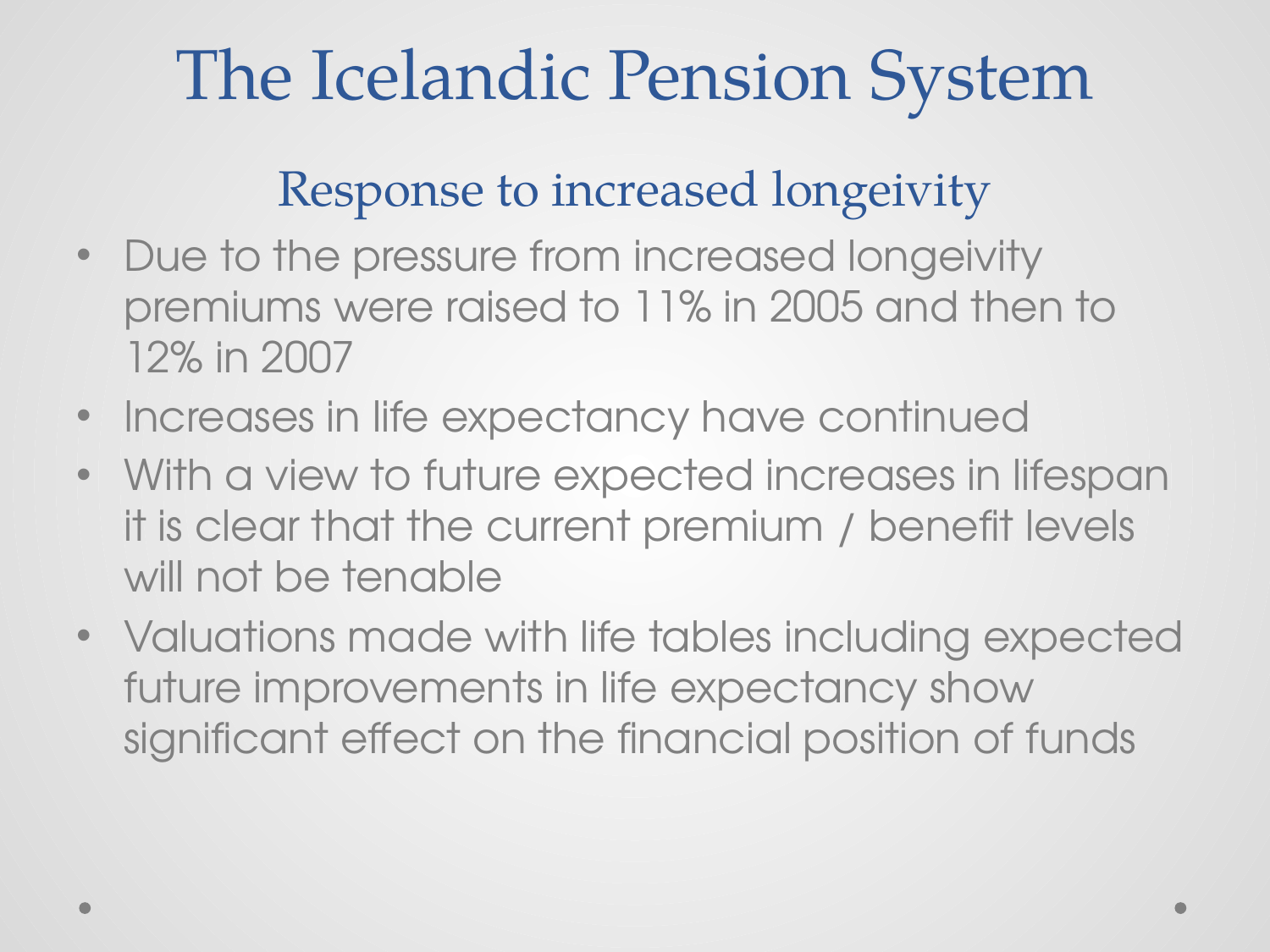

# The Icelandic Pension System Response to increased longeivity
Due to the pressure from increased longeivity premiums were raised to 11% in 2005 and then to 12% in 2007
Increases in life expectancy have continued
With a view to future expected increases in lifespan it is clear that the current premium / benefit levels will not be tenable
Valuations made with life tables including expected future improvements in life expectancy show significant effect on the financial position of funds